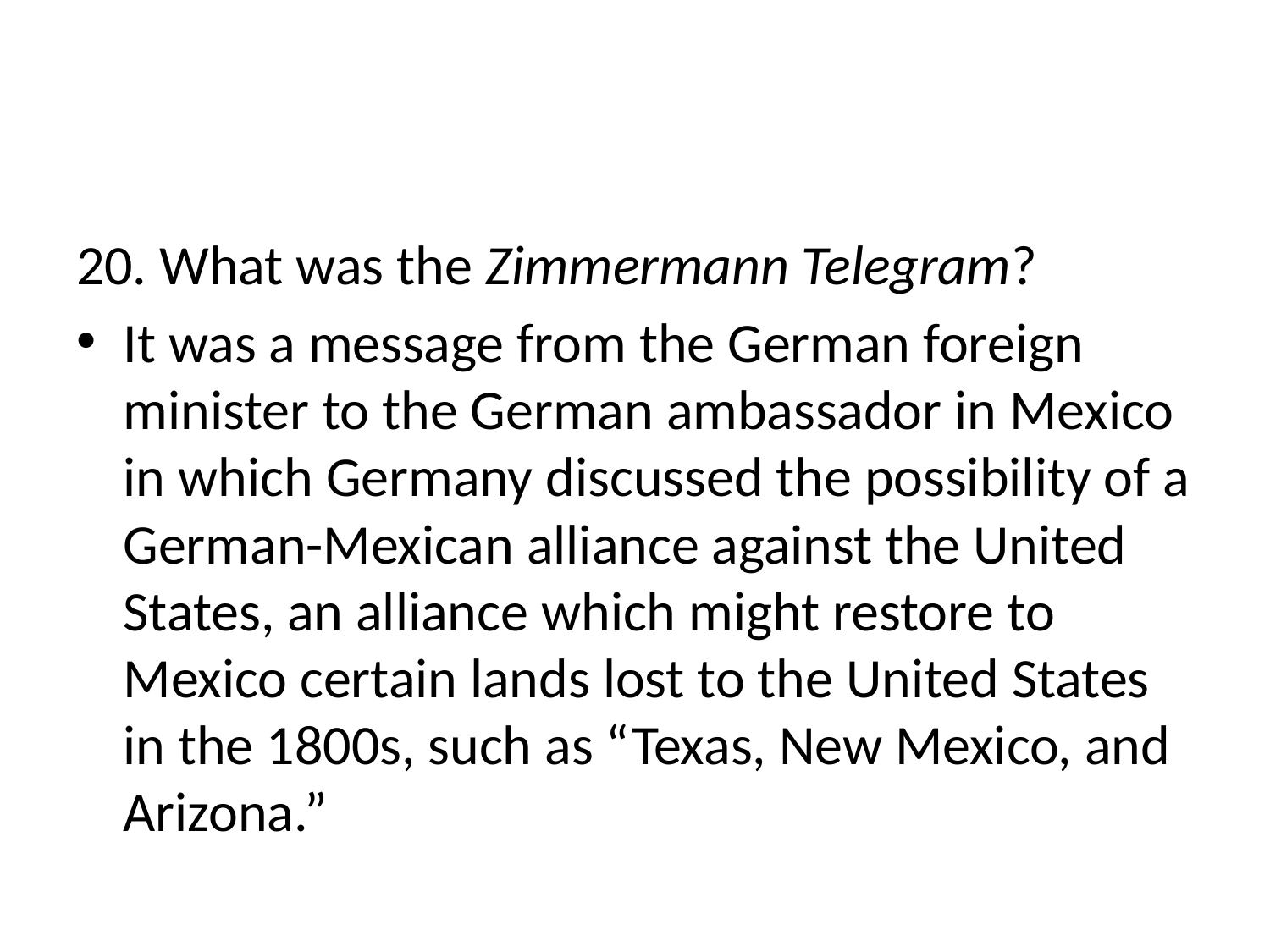

#
20. What was the Zimmermann Telegram?
It was a message from the German foreign minister to the German ambassador in Mexico in which Germany discussed the possibility of a German-Mexican alliance against the United States, an alliance which might restore to Mexico certain lands lost to the United States in the 1800s, such as “Texas, New Mexico, and Arizona.”